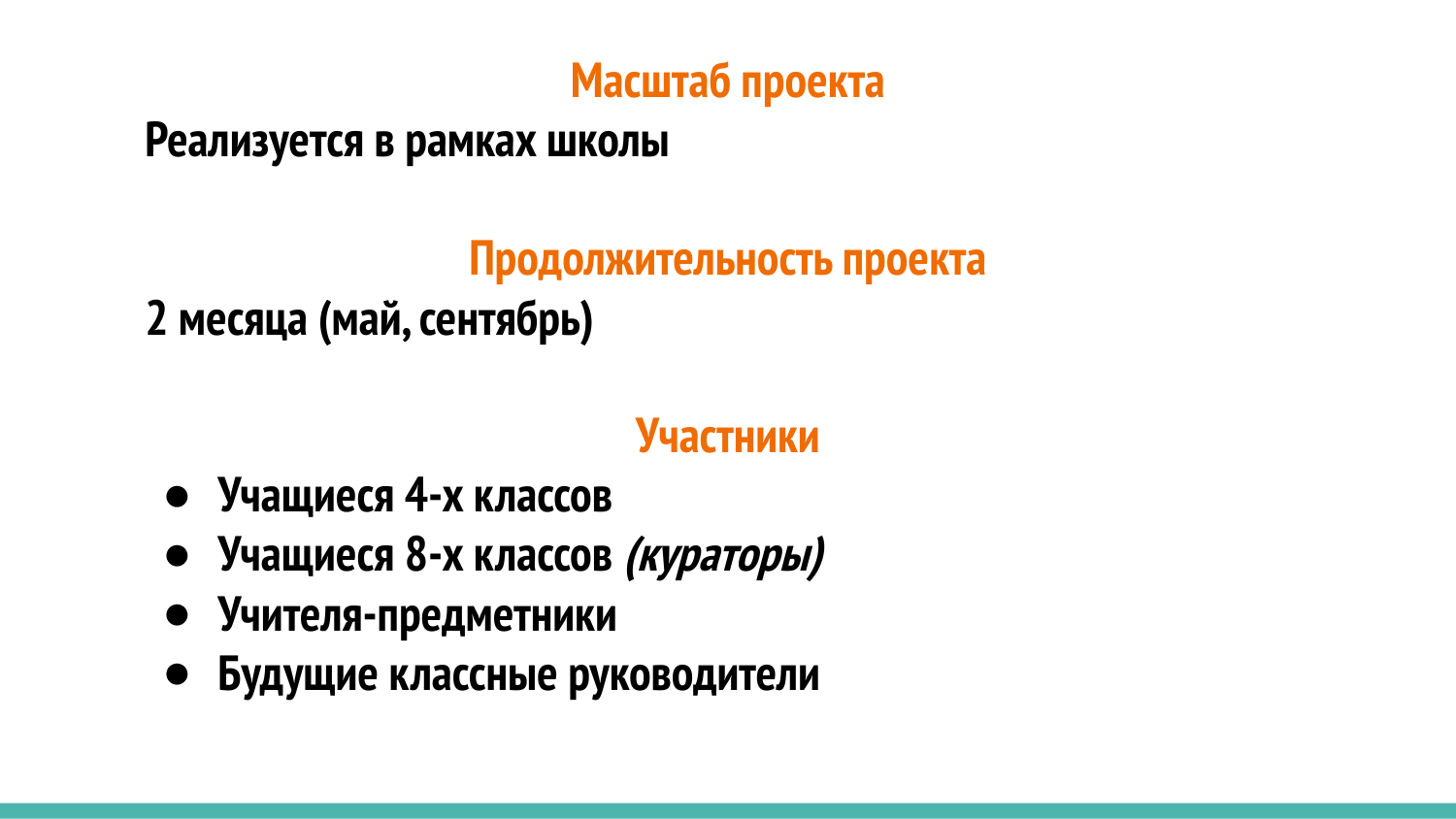

# Масштаб проекта
Реализуется в рамках школы

Продолжительность проекта
2 месяца (май, сентябрь)

Участники
Учащиеся 4-х классов
Учащиеся 8-х классов (кураторы)
Учителя-предметники
Будущие классные руководители